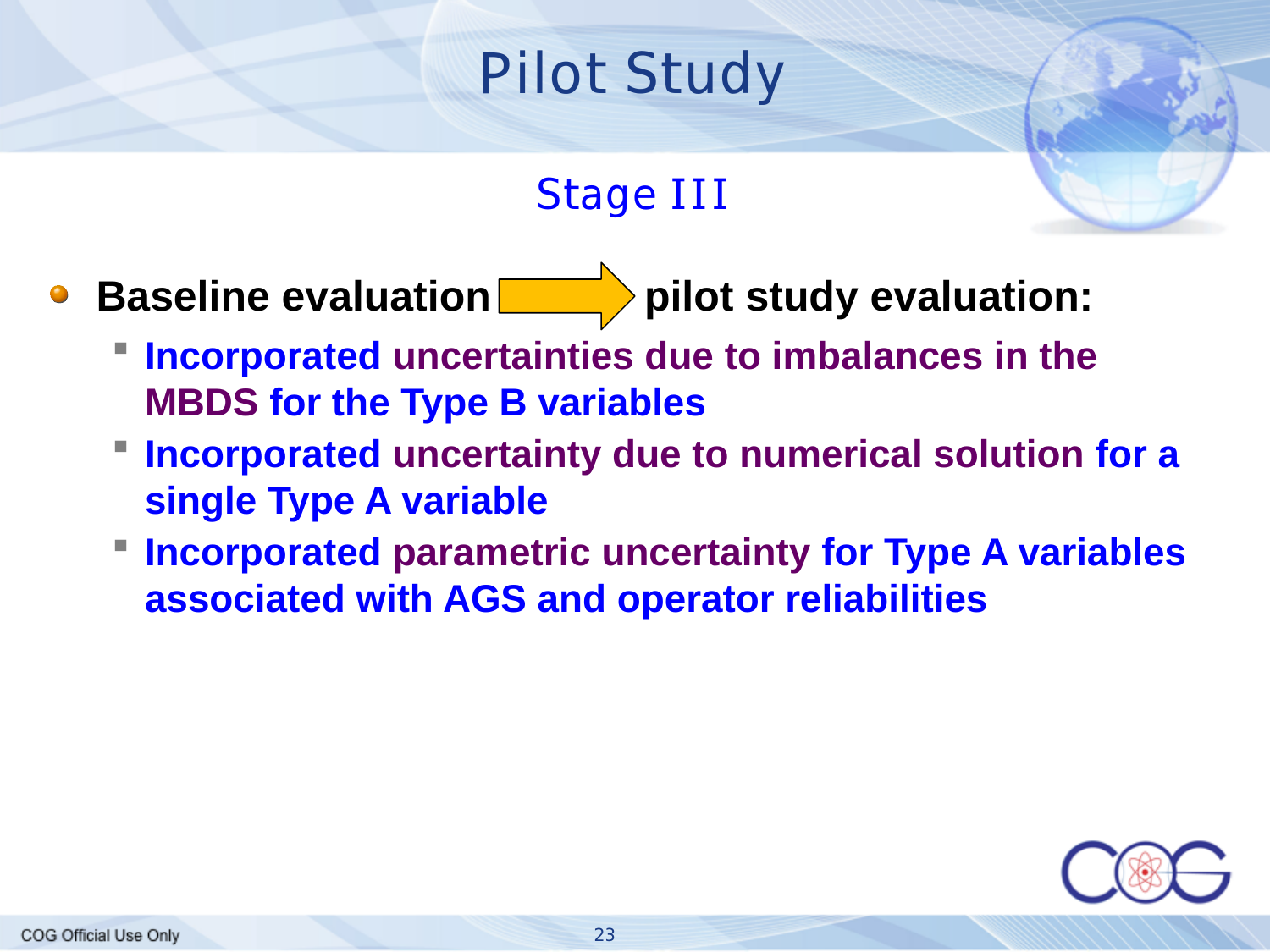

Pilot Study
Stage III
Baseline evaluation             pilot study evaluation:
Incorporated uncertainties due to imbalances in the MBDS for the Type B variables
Incorporated uncertainty due to numerical solution for a single Type A variable
Incorporated parametric uncertainty for Type A variables associated with AGS and operator reliabilities